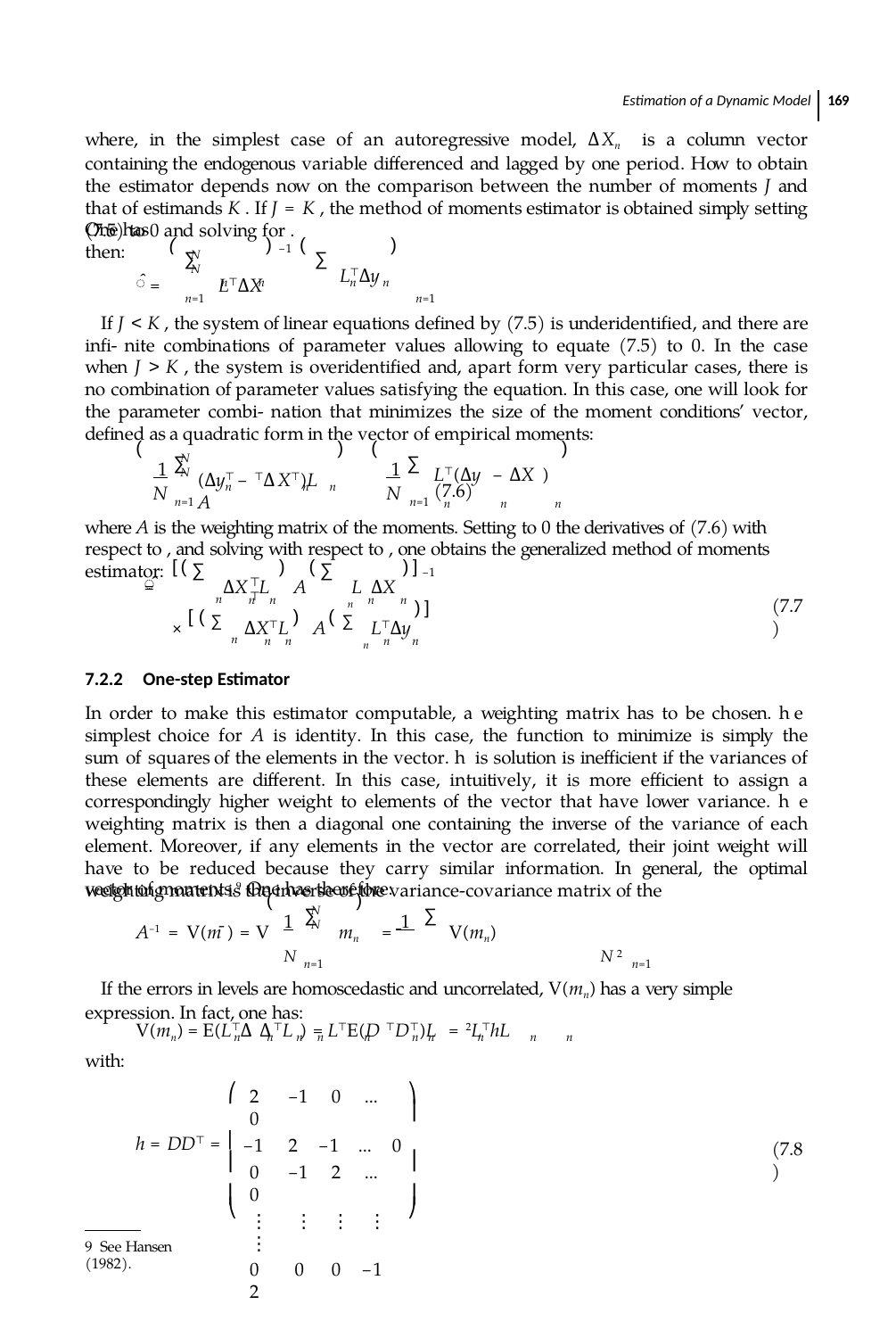

Estimation of a Dynamic Model  169

where, in the simplest case of an autoregressive model, ΔXn   is a column vector containing the endogenous variable differenced and lagged by one period. How to obtain the estimator depends now on the comparison between the number of moments J and that of estimands K . If J = K , the method of moments estimator is obtained simply setting (7.5) to 0 and solving for .

One has then:
(	)	(	)
–1
N	N
∑	∑
̂ =	L⊤ΔX
L⊤Δy
n	n
n	n
n=1	n=1
If J < K , the system of linear equations deﬁned by (7.5) is underidentiﬁed, and there are inﬁ- nite combinations of parameter values allowing to equate (7.5) to 0. In the case when J > K , the system is overidentiﬁed and, apart form very particular cases, there is no combination of parameter values satisfying the equation. In this case, one will look for the parameter combi- nation that minimizes the size of the moment conditions’ vector, deﬁned as a quadratic form in the vector of empirical moments:
(	)	(	)
N	N
∑
∑
 1
 1
(Δy⊤ – ⊤ΔX⊤)L	A
L⊤(Δy – ΔX )	(7.6)
n	n	n
n	n	n
N
N
n=1	n=1
where A is the weighting matrix of the moments. Setting to 0 the derivatives of (7.6) with respect to , and solving with respect to , one obtains the generalized method of moments estimator:
[(	)	(
)]
∑	∑
–1
̂
⊤	⊤
 =
ΔX L	A	L ΔX
n  n	n n	n
n
(7.7)
)	(∑
)]
[(∑
×	ΔX⊤L	A	L⊤Δy
n  n	n n	n
n
7.2.2  One-step Estimator
In order to make this estimator computable, a weighting matrix has to be chosen. he simplest choice for A is identity. In this case, the function to minimize is simply the sum of squares of the elements in the vector. his solution is ineﬃcient if the variances of these elements are different. In this case, intuitively, it is more eﬃcient to assign a correspondingly higher weight to elements of the vector that have lower variance. he weighting matrix is then a diagonal one containing the inverse of the variance of each element. Moreover, if any elements in the vector are correlated, their joint weight will have to be reduced because they carry similar information. In general, the optimal weighting matrix is the inverse of the variance-covariance matrix of the
vector of moments.9 One has therefore:
(	)
N	N
∑	∑
1	 1
A–1 = V(m̄ ) = V	mn	=
V(mn)
N n=1	N 2 n=1
If the errors in levels are homoscedastic and uncorrelated, V(mn) has a very simple expression. In fact, one has:
V(mn) = E(L⊤Δ Δ⊤L ) = L⊤E(D ⊤D⊤)L = 2L⊤hL
n	n	n  n	n	n n	n	 n	n
with:
2	–1	0	…  0
–1	2	–1  …  0
0	–1	2	…  0
⋮	⋮	⋮	⋮	⋮
0	0	0	–1  2
⎛⎜
⎞
⎟
h = DD⊤ =
⎜
(7.8)
⎟
⎜
⎟
⎝
⎠

9 See Hansen (1982).